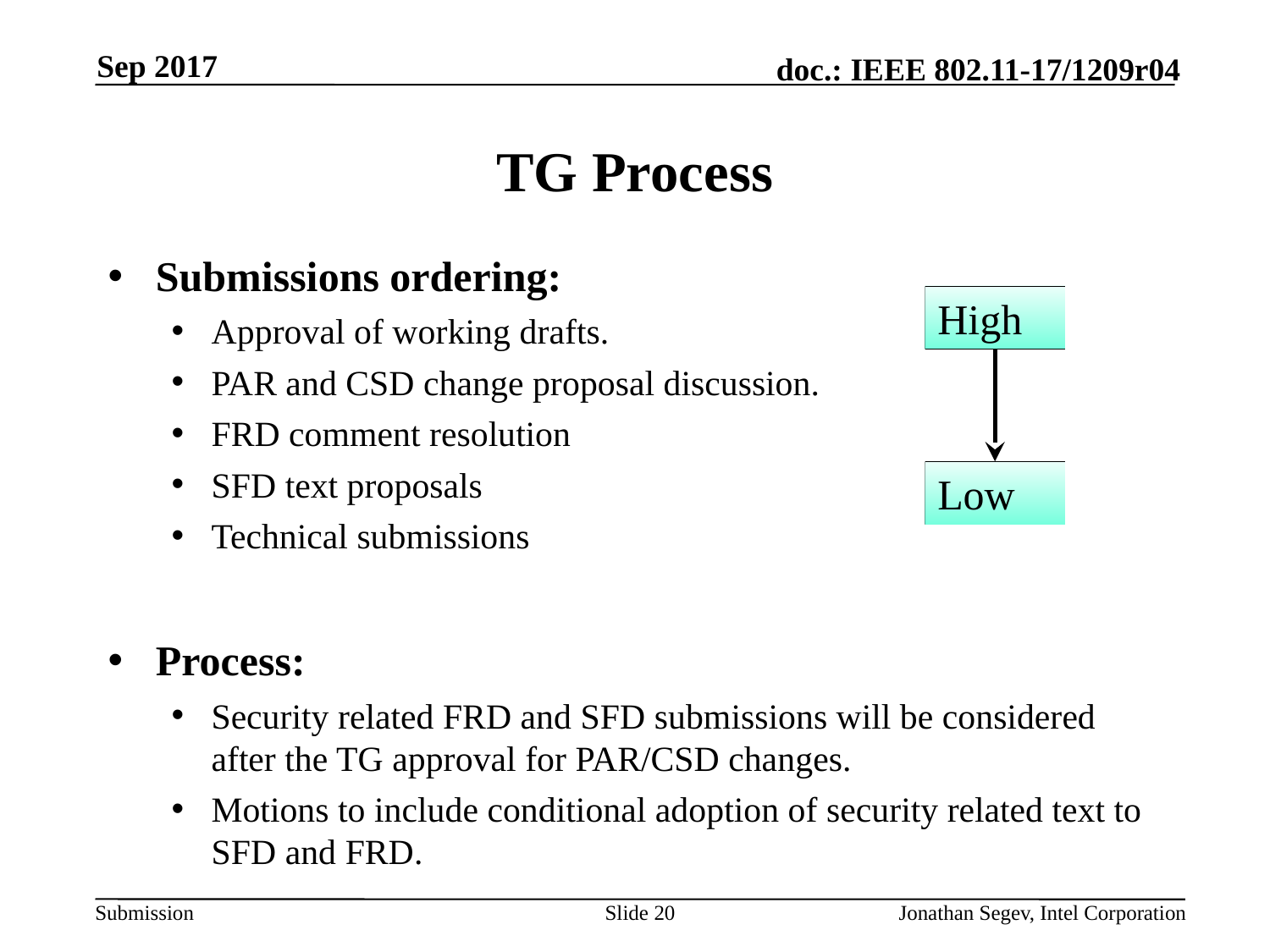

Sep 2017
# TG Process
Submissions ordering:
Approval of working drafts.
PAR and CSD change proposal discussion.
FRD comment resolution
SFD text proposals
Technical submissions

Process:
Security related FRD and SFD submissions will be considered after the TG approval for PAR/CSD changes.
Motions to include conditional adoption of security related text to SFD and FRD.

High
Low
Slide 20
Jonathan Segev, Intel Corporation